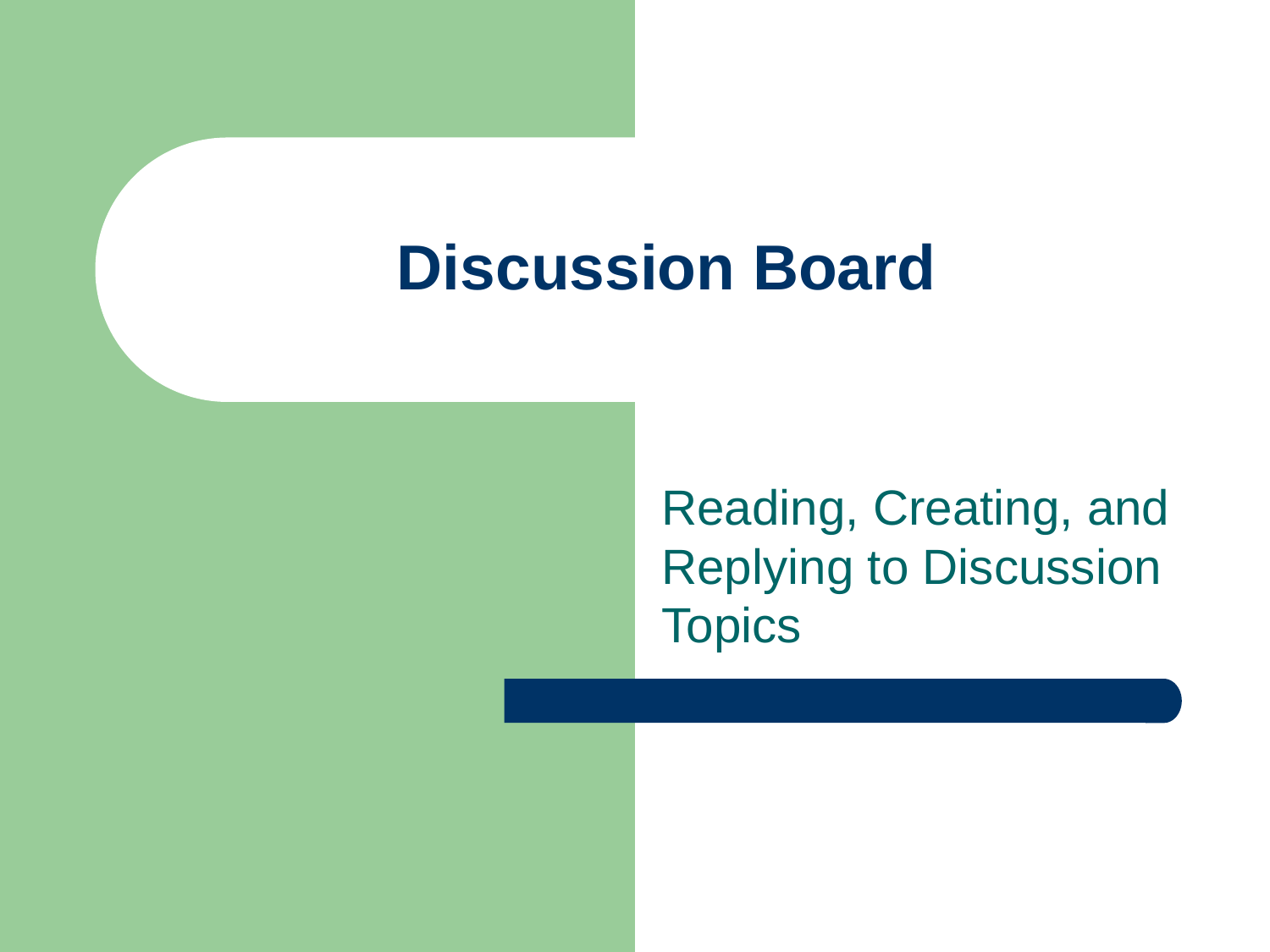

# Discussion Board
Reading, Creating, and Replying to Discussion Topics